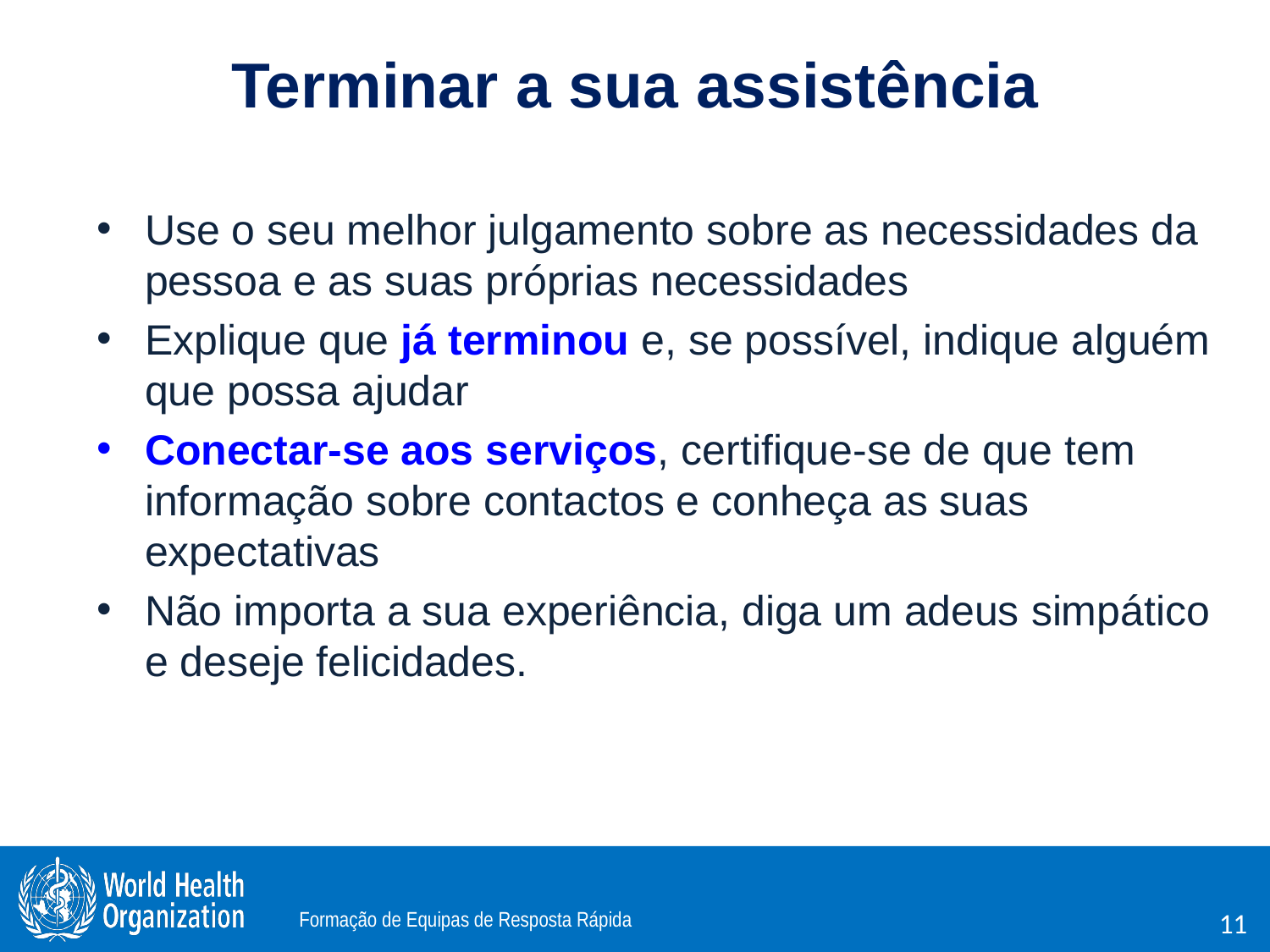

Terminar a sua assistência
Use o seu melhor julgamento sobre as necessidades da pessoa e as suas próprias necessidades
Explique que já terminou e, se possível, indique alguém que possa ajudar
Conectar-se aos serviços, certifique-se de que tem informação sobre contactos e conheça as suas expectativas
Não importa a sua experiência, diga um adeus simpático e deseje felicidades.